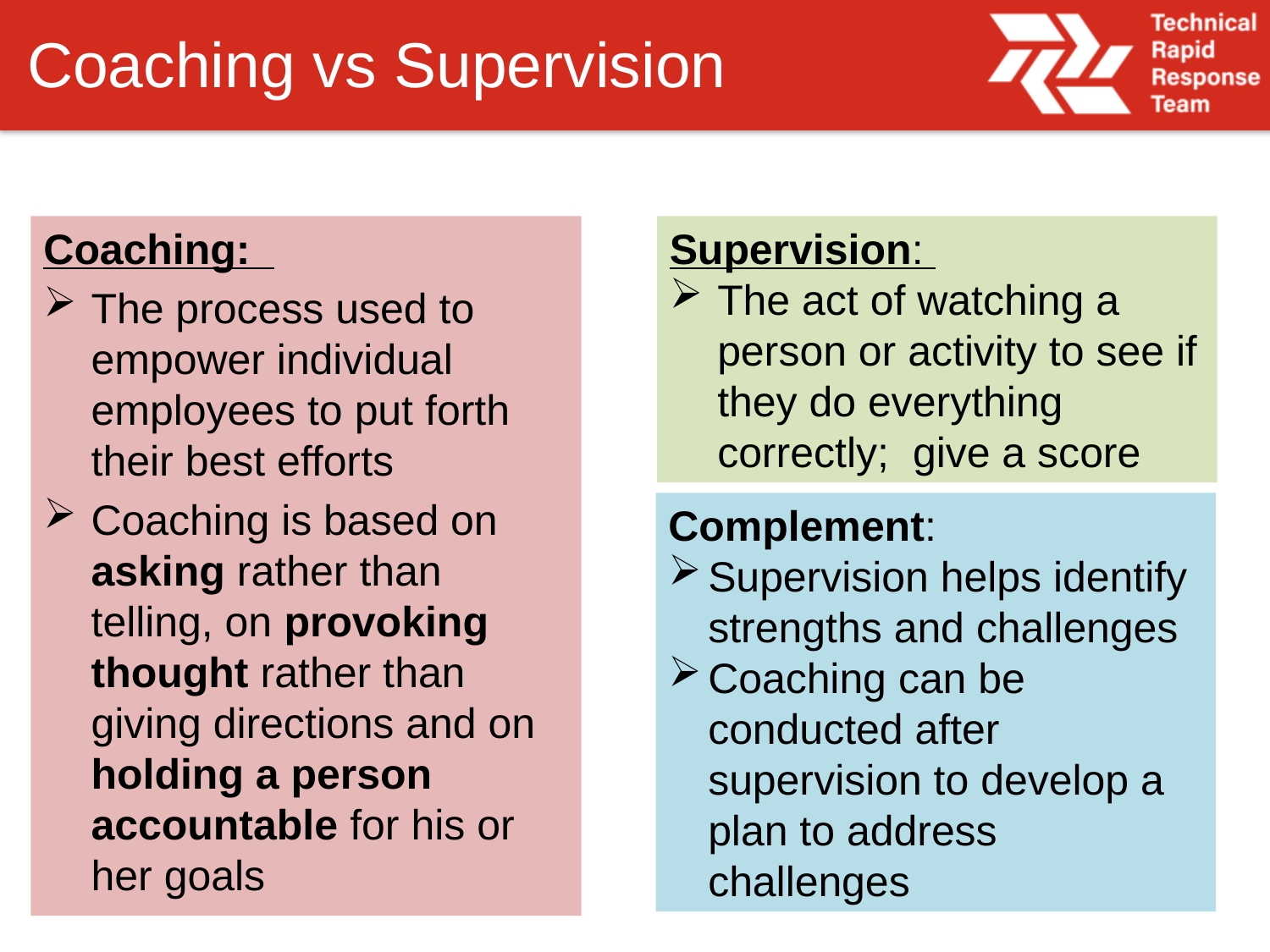

# Coaching vs Supervision
Coaching:
The process used to empower individual employees to put forth their best efforts
Coaching is based on asking rather than telling, on provoking thought rather than giving directions and on holding a person accountable for his or her goals
Supervision:
The act of watching a person or activity to see if they do everything correctly;  give a score
Complement:
Supervision helps identify strengths and challenges
Coaching can be conducted after supervision to develop a plan to address challenges